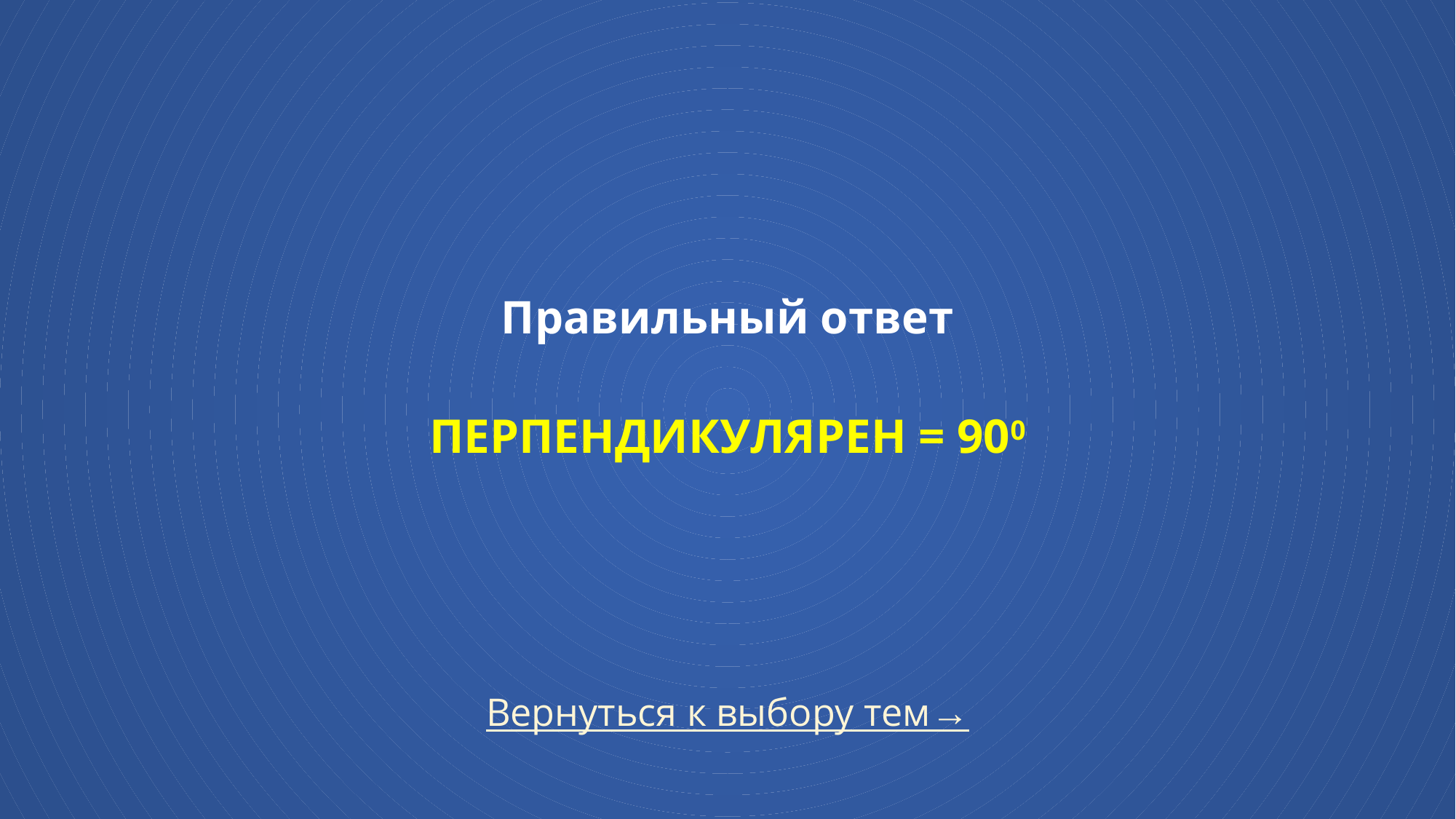

# Правильный ответ перпендикулярен = 900
Вернуться к выбору тем→